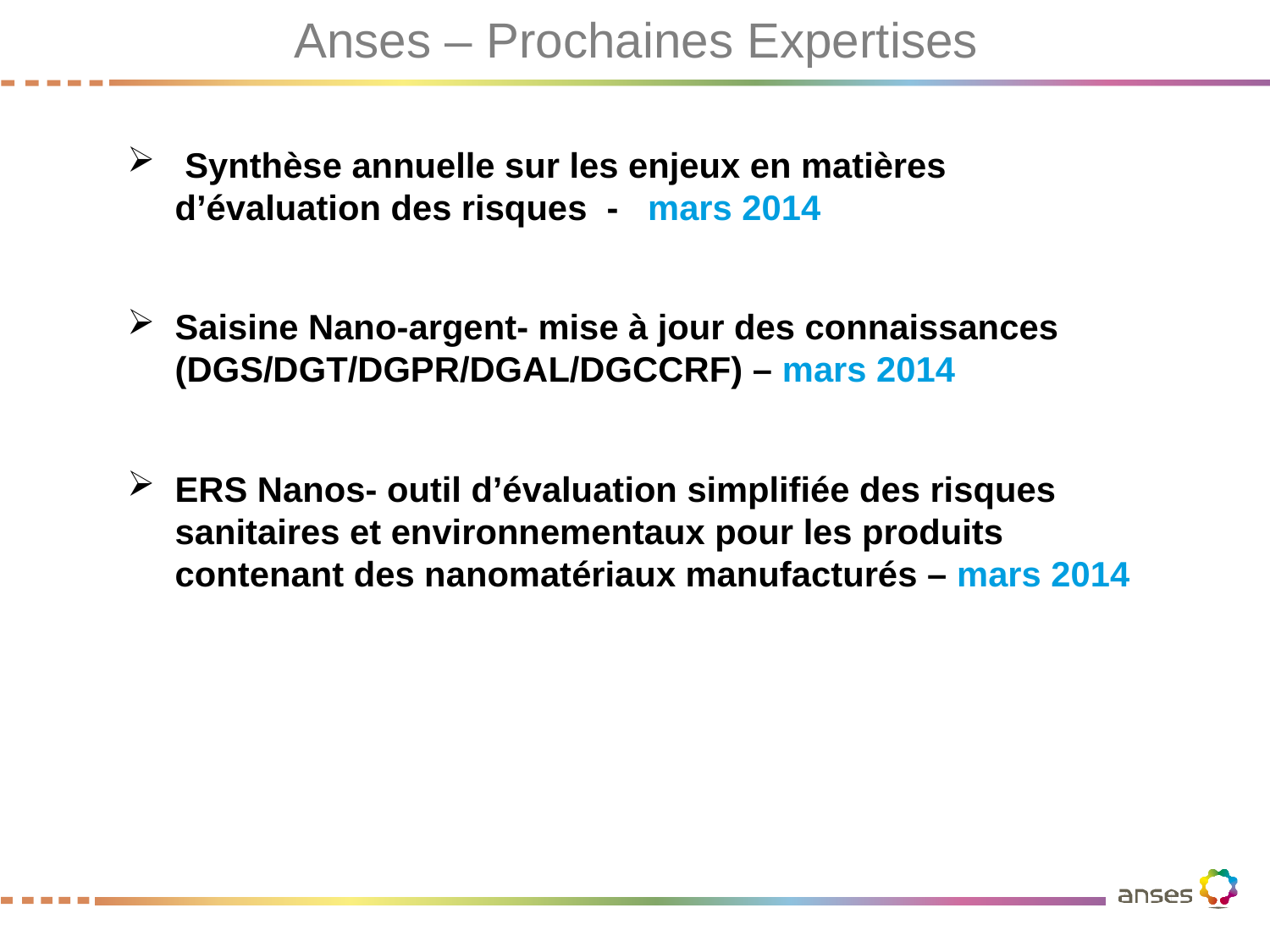

# Anses – Prochaines Expertises
 Synthèse annuelle sur les enjeux en matières d’évaluation des risques  -   mars 2014

Saisine Nano-argent- mise à jour des connaissances (DGS/DGT/DGPR/DGAL/DGCCRF) – mars 2014

ERS Nanos- outil d’évaluation simplifiée des risques sanitaires et environnementaux pour les produits contenant des nanomatériaux manufacturés – mars 2014